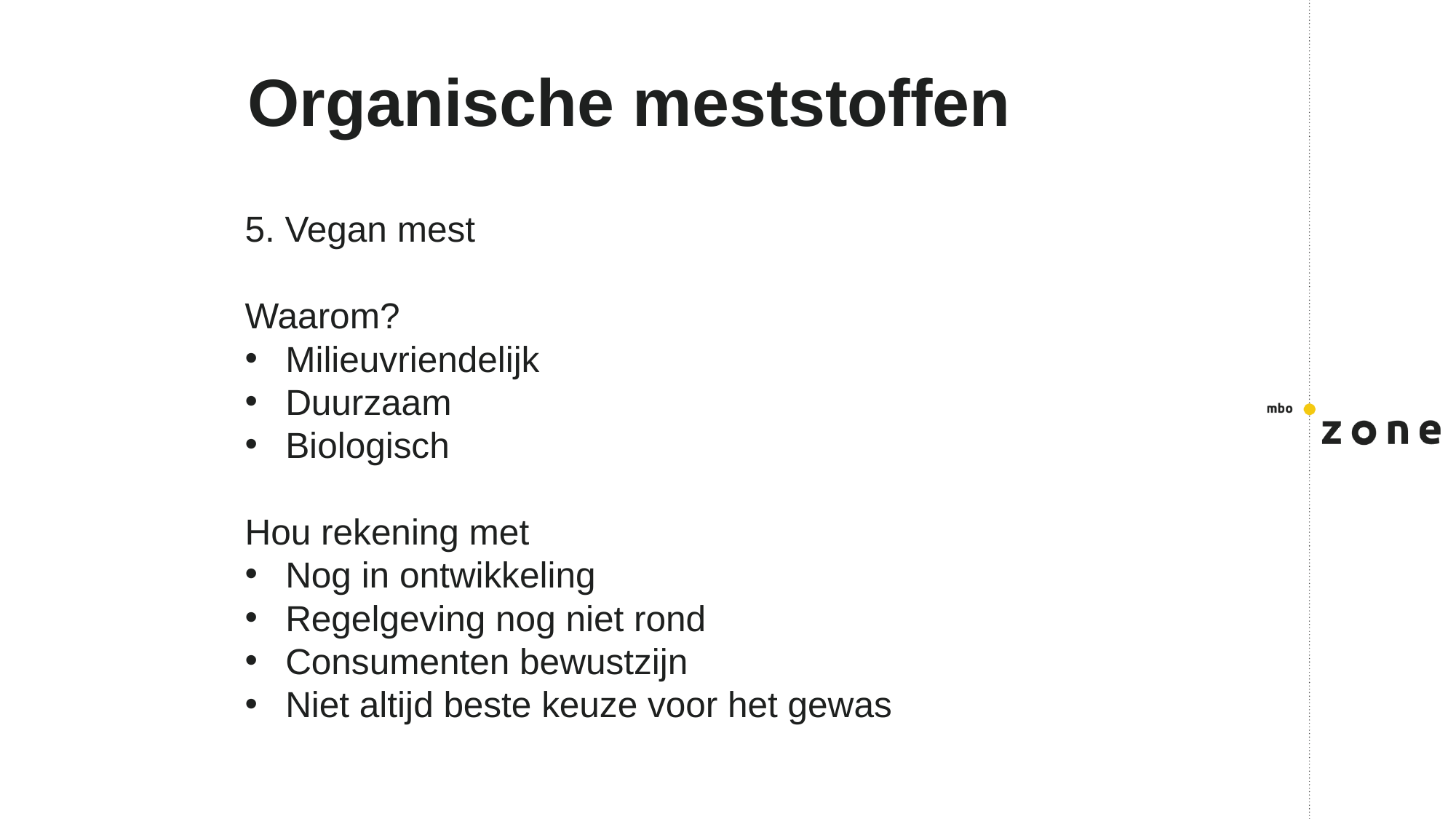

# Organische meststoffen
5. Vegan mest

Waarom?
Milieuvriendelijk
Duurzaam
Biologisch

Hou rekening met
Nog in ontwikkeling
Regelgeving nog niet rond
Consumenten bewustzijn
Niet altijd beste keuze voor het gewas